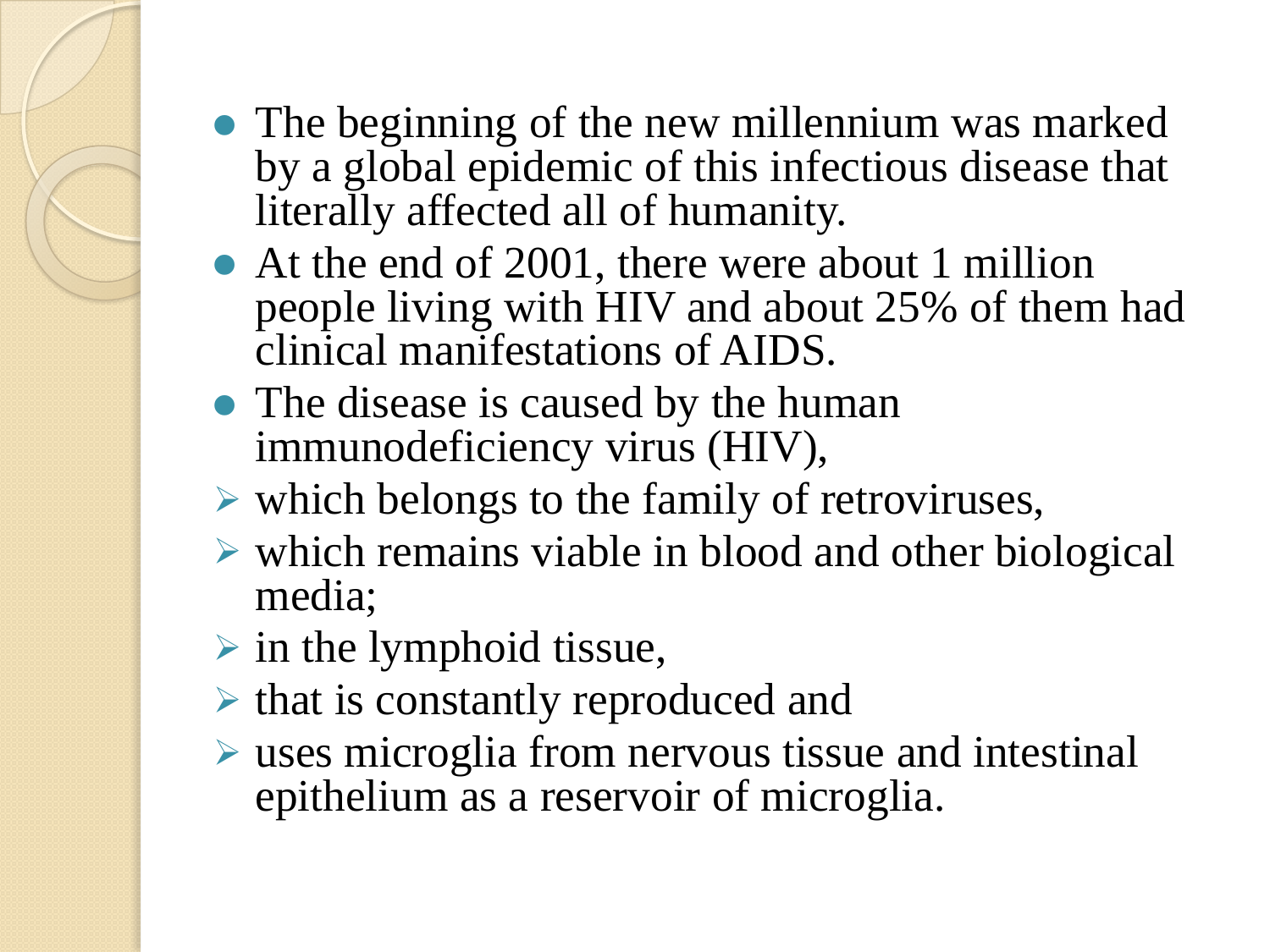

#
The beginning of the new millennium was marked by a global epidemic of this infectious disease that literally affected all of humanity.
At the end of 2001, there were about 1 million people living with HIV and about 25% of them had clinical manifestations of AIDS.
The disease is caused by the human immunodeficiency virus (HIV),
which belongs to the family of retroviruses,
which remains viable in blood and other biological media;
in the lymphoid tissue,
that is constantly reproduced and
uses microglia from nervous tissue and intestinal epithelium as a reservoir of microglia.